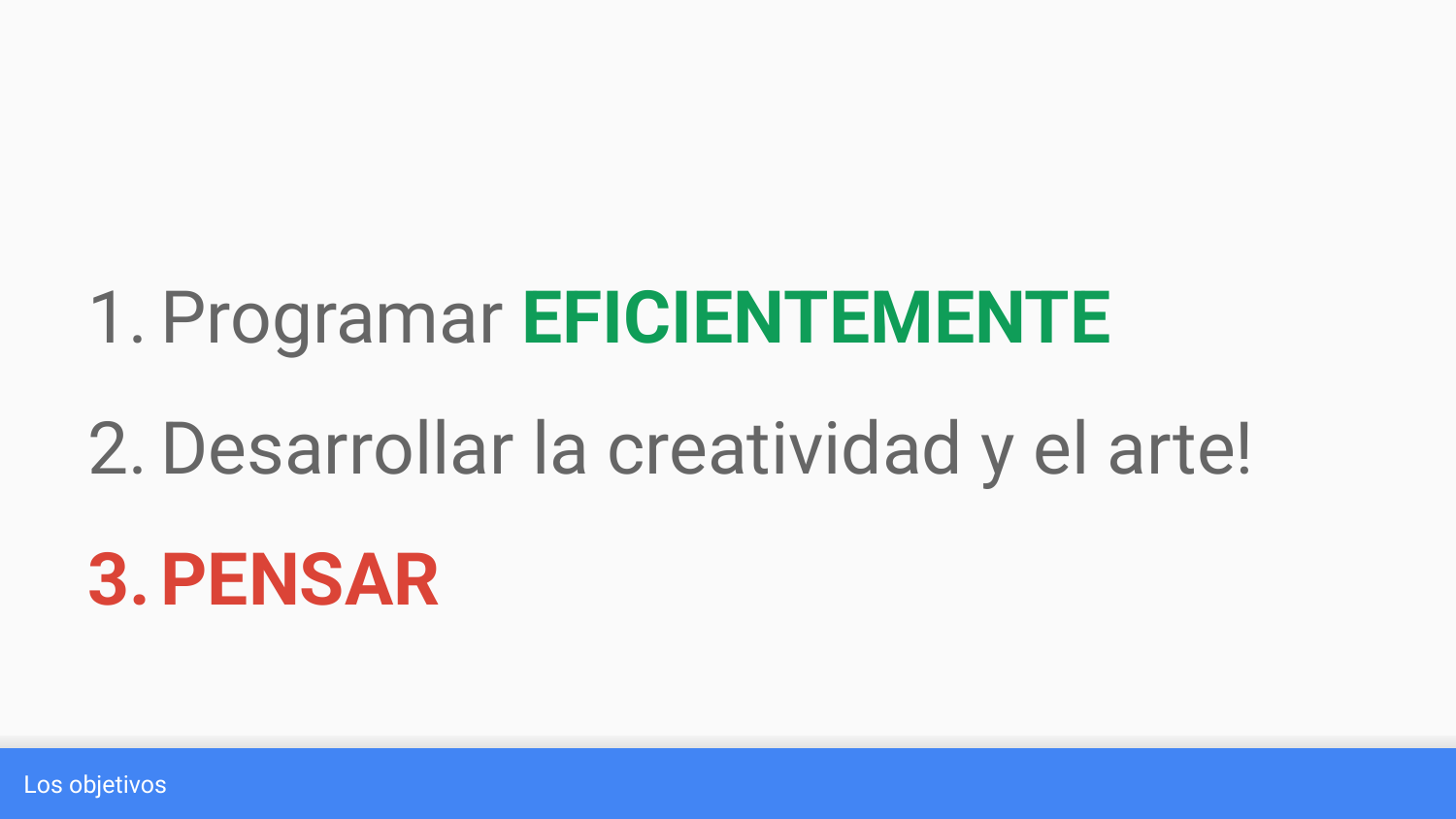

Programar EFICIENTEMENTE
Desarrollar la creatividad y el arte!
PENSAR
Los objetivos